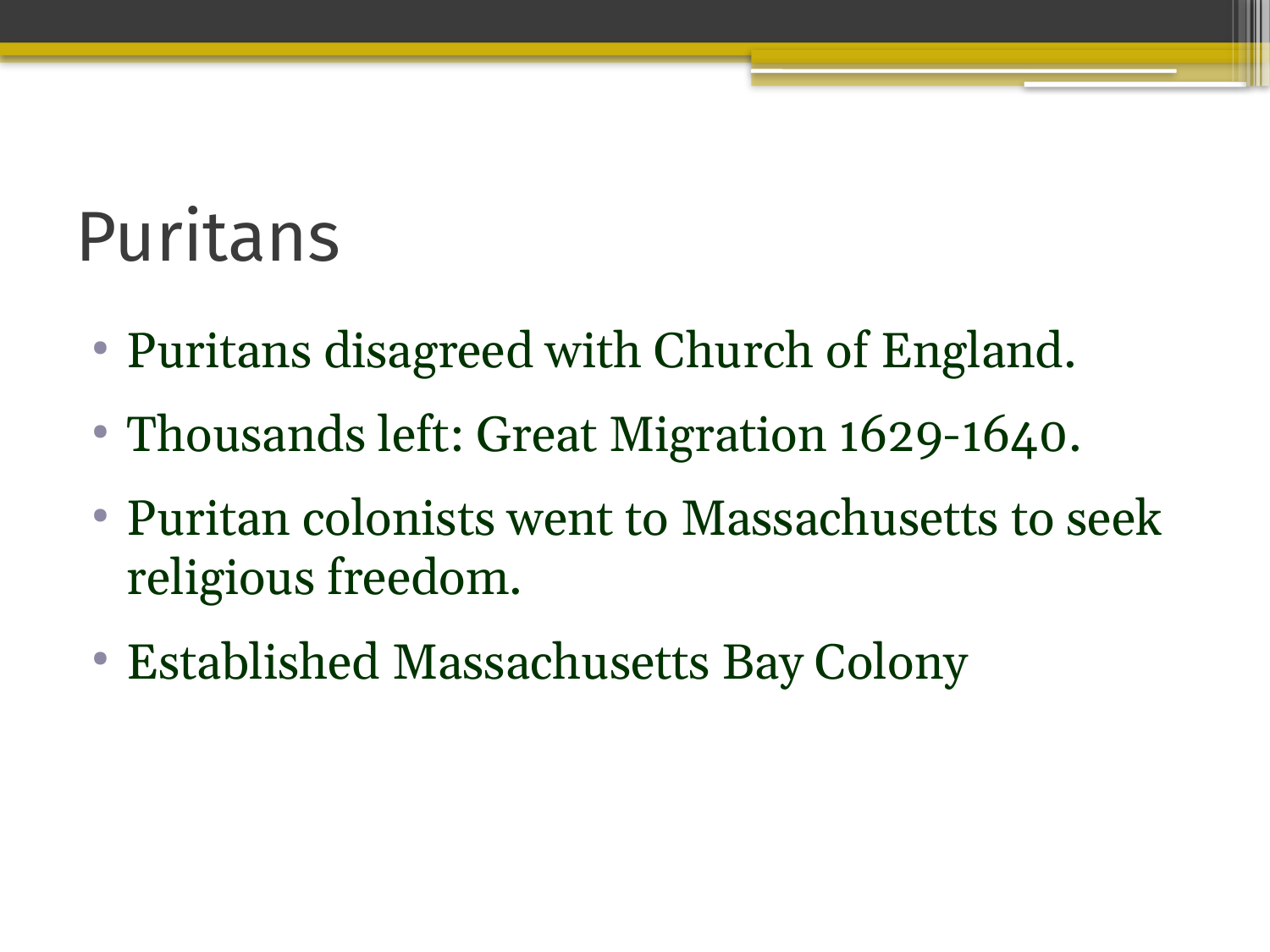

# Puritans
Puritans disagreed with Church of England.
Thousands left: Great Migration 1629-1640.
Puritan colonists went to Massachusetts to seek religious freedom.
Established Massachusetts Bay Colony